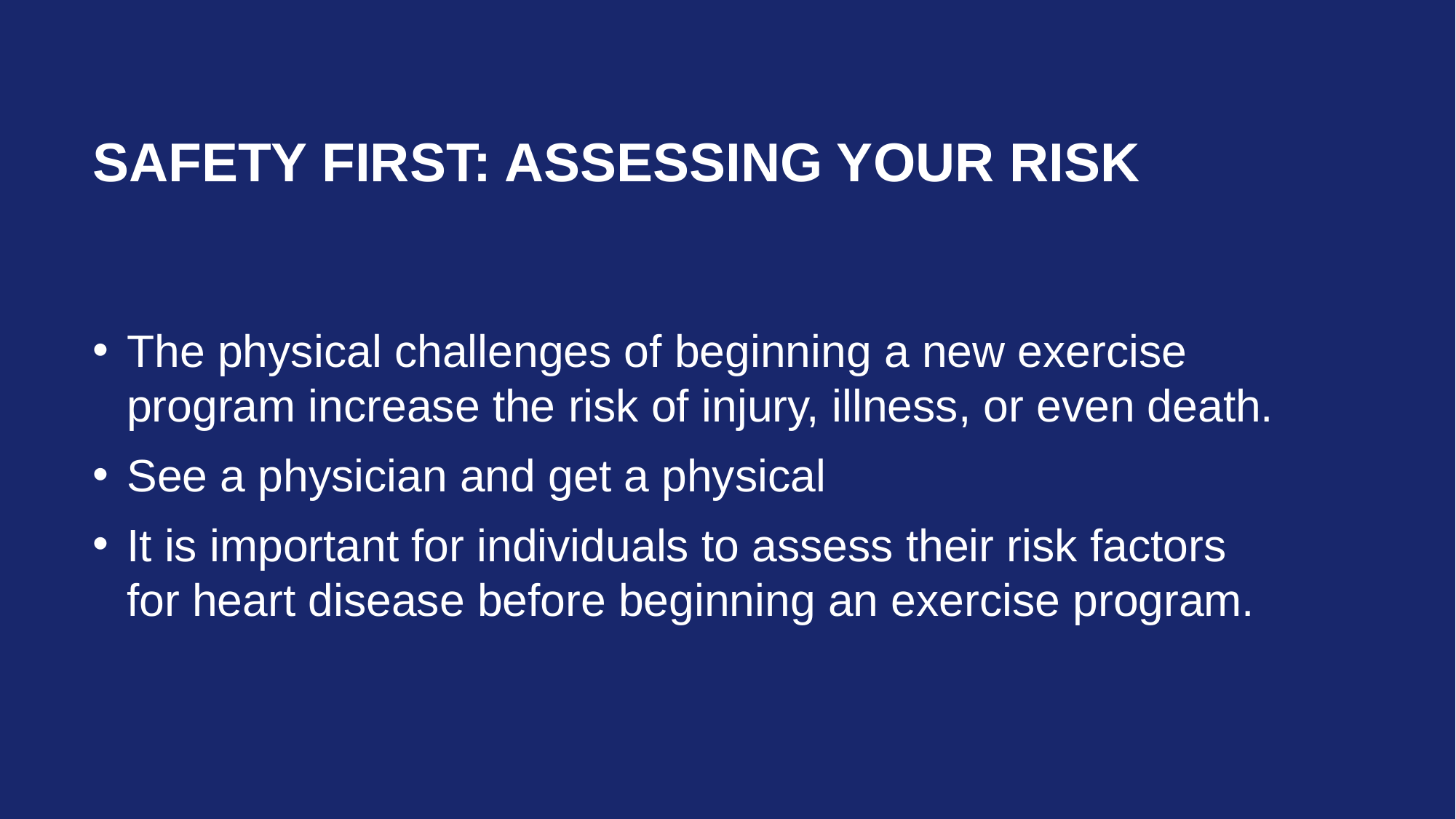

# Safety First: Assessing Your Risk
The physical challenges of beginning a new exercise program increase the risk of injury, illness, or even death.
See a physician and get a physical
It is important for individuals to assess their risk factors for heart disease before beginning an exercise program.